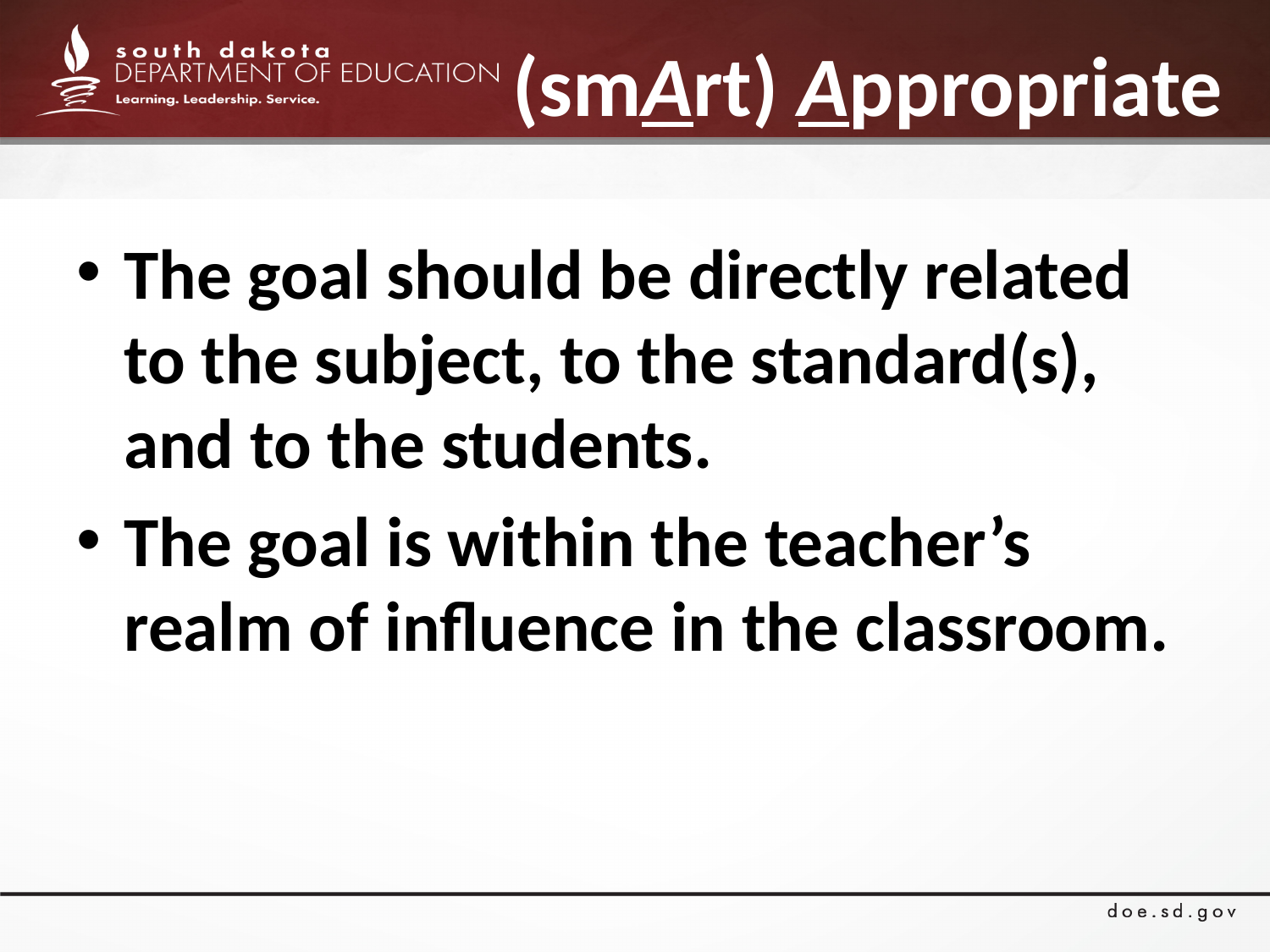

# (smArt) Appropriate
The goal should be directly related to the subject, to the standard(s), and to the students.
The goal is within the teacher’s realm of influence in the classroom.